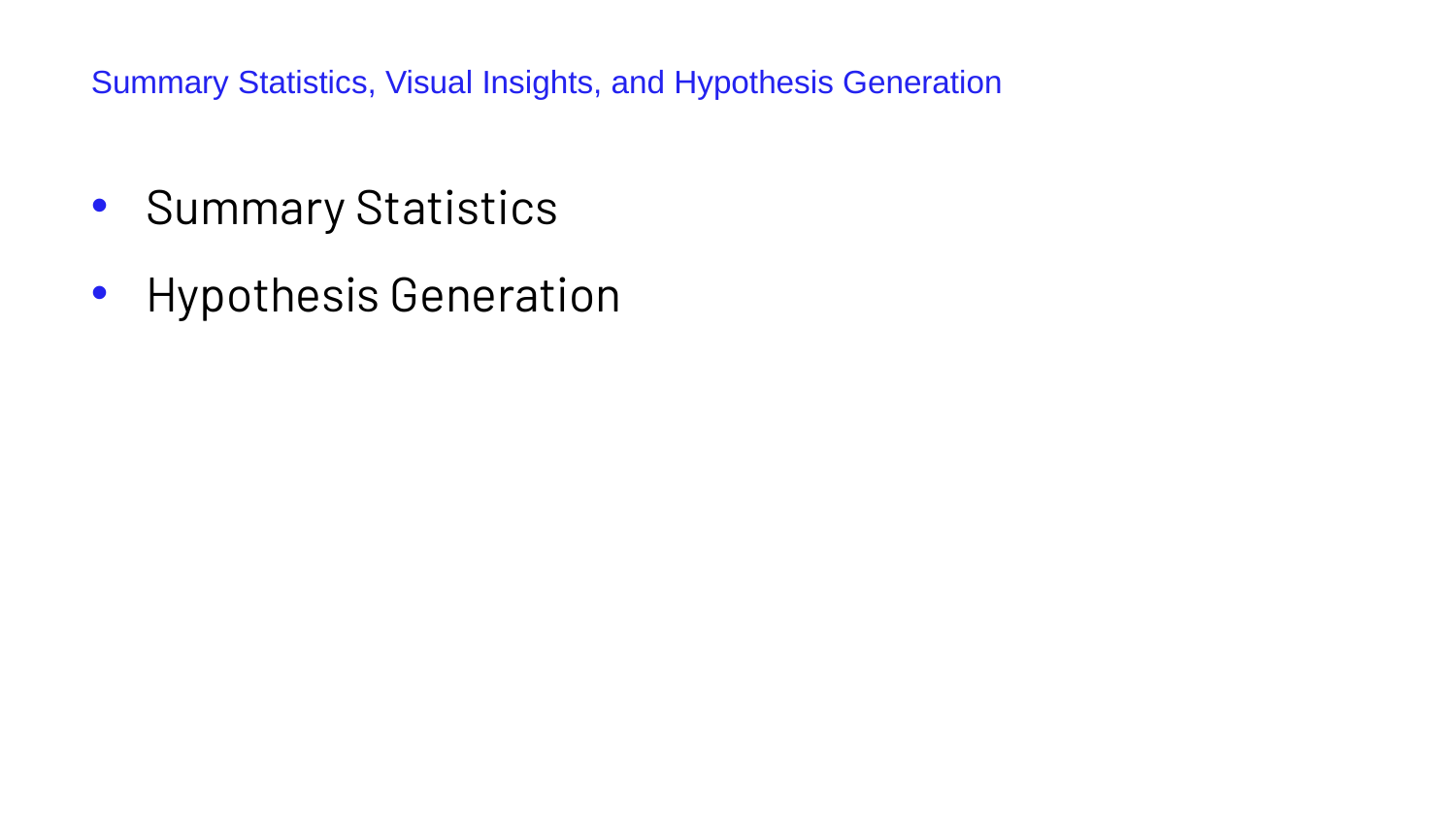

Summary Statistics, Visual Insights, and Hypothesis Generation
Summary Statistics
Hypothesis Generation